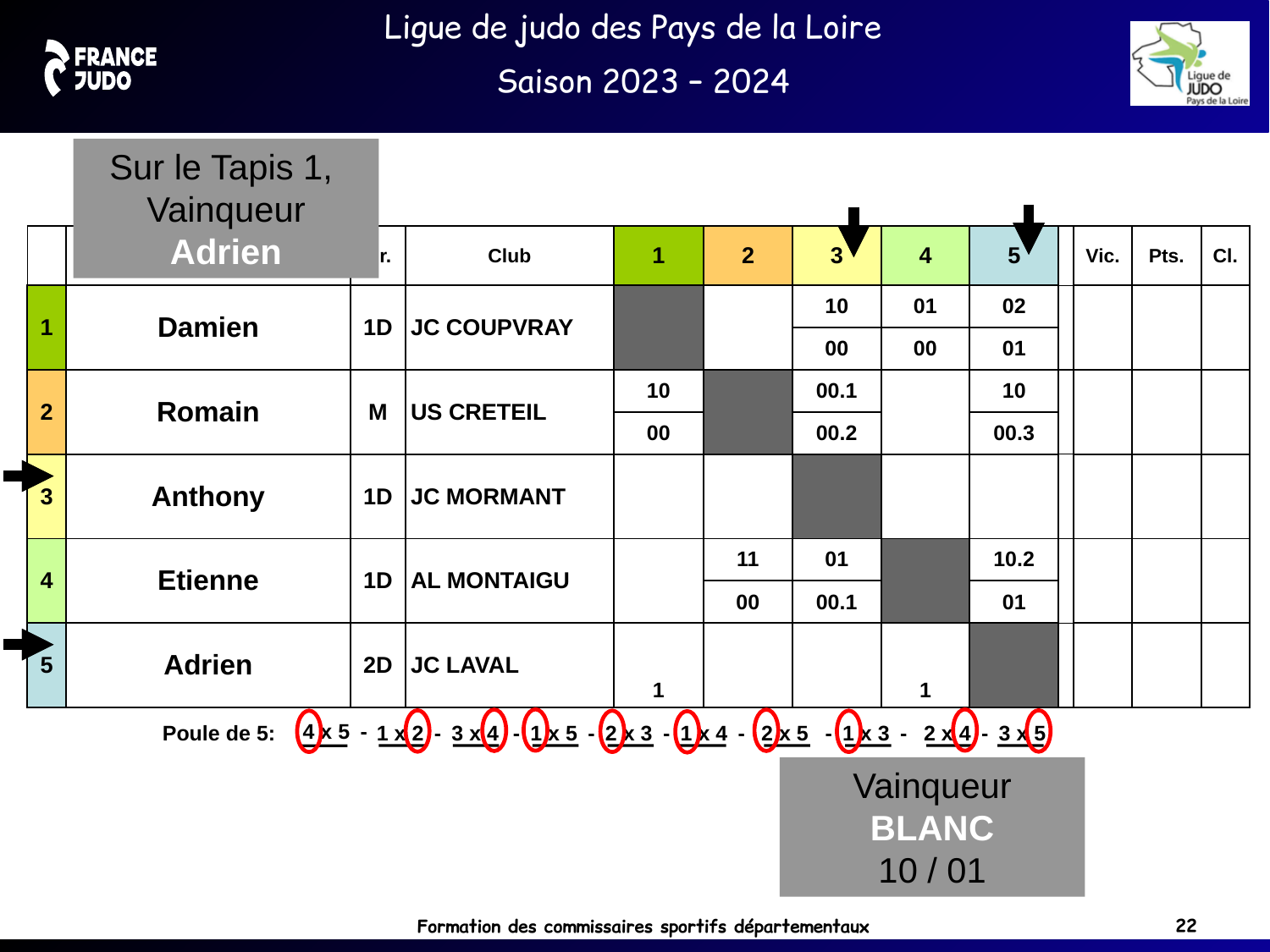

Sur le Tapis 1,
Vainqueur Adrien

Vainqueur BLANC
10 / 01